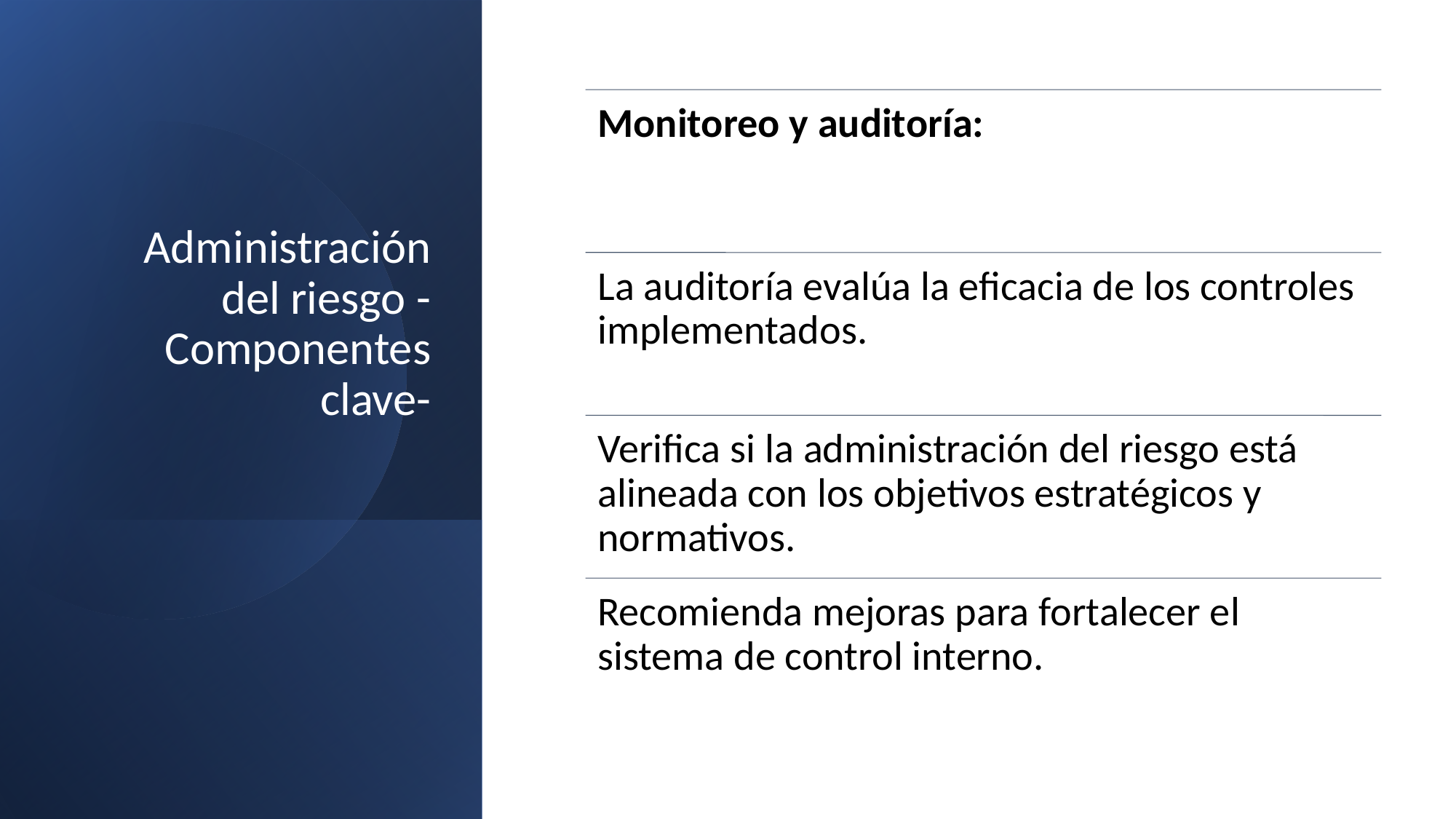

Monitoreo y auditoría:
La auditoría evalúa la eficacia de los controles implementados.
Verifica si la administración del riesgo está alineada con los objetivos estratégicos y normativos.
Recomienda mejoras para fortalecer el sistema de control interno.

# Administración del riesgo -Componentes clave-